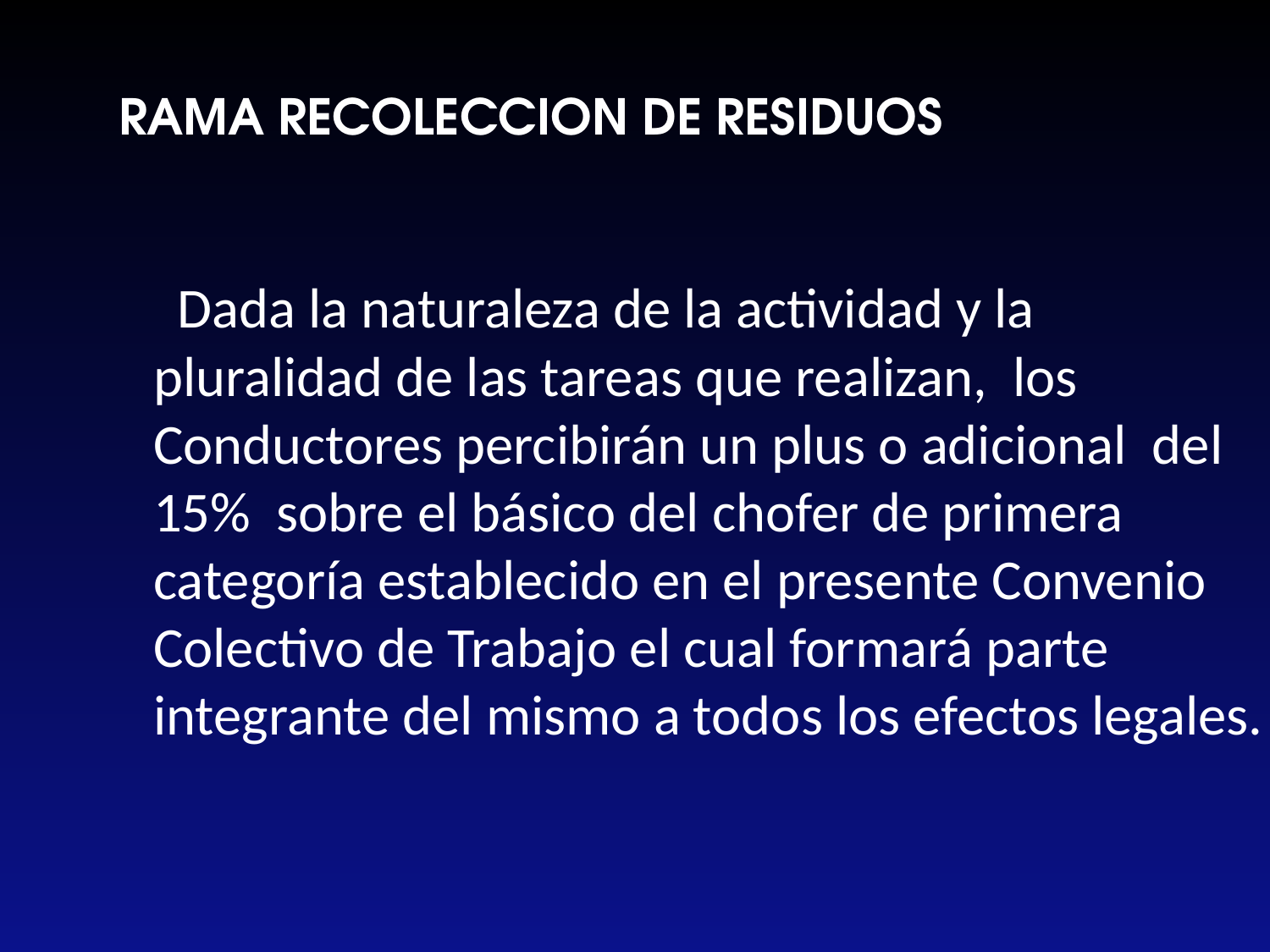

RAMA RECOLECCION DE RESIDUOS

     Dada la naturaleza de la actividad y la pluralidad de las tareas que realizan,  los Conductores percibirán un plus o adicional  del 15%  sobre el básico del chofer de primera categoría establecido en el presente Convenio Colectivo de Trabajo el cual formará parte integrante del mismo a todos los efectos legales.